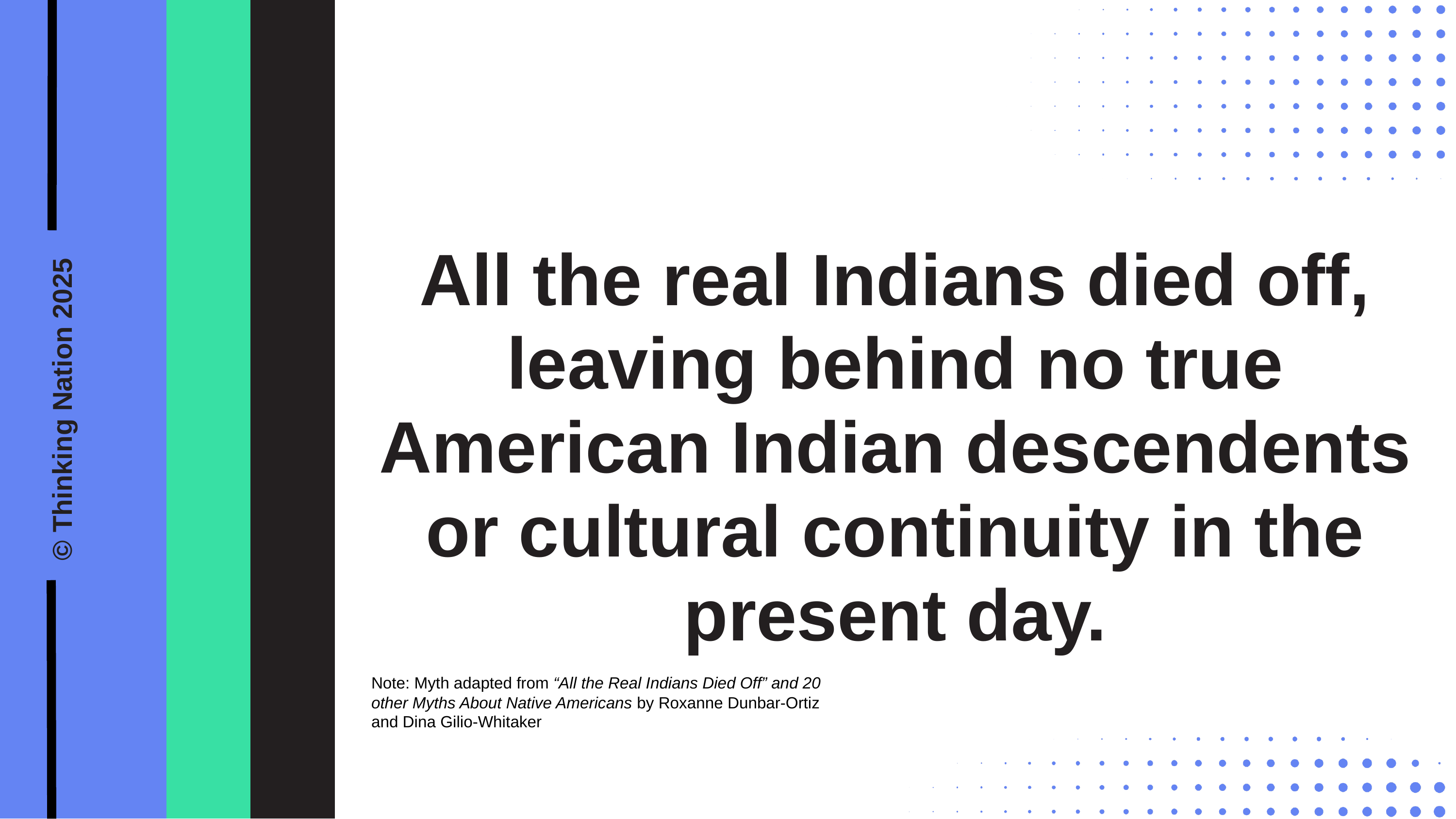

All the real Indians died off, leaving behind no true American Indian descendents or cultural continuity in the present day.
© Thinking Nation 2025
Note: Myth adapted from “All the Real Indians Died Off” and 20 other Myths About Native Americans by Roxanne Dunbar-Ortiz and Dina Gilio-Whitaker